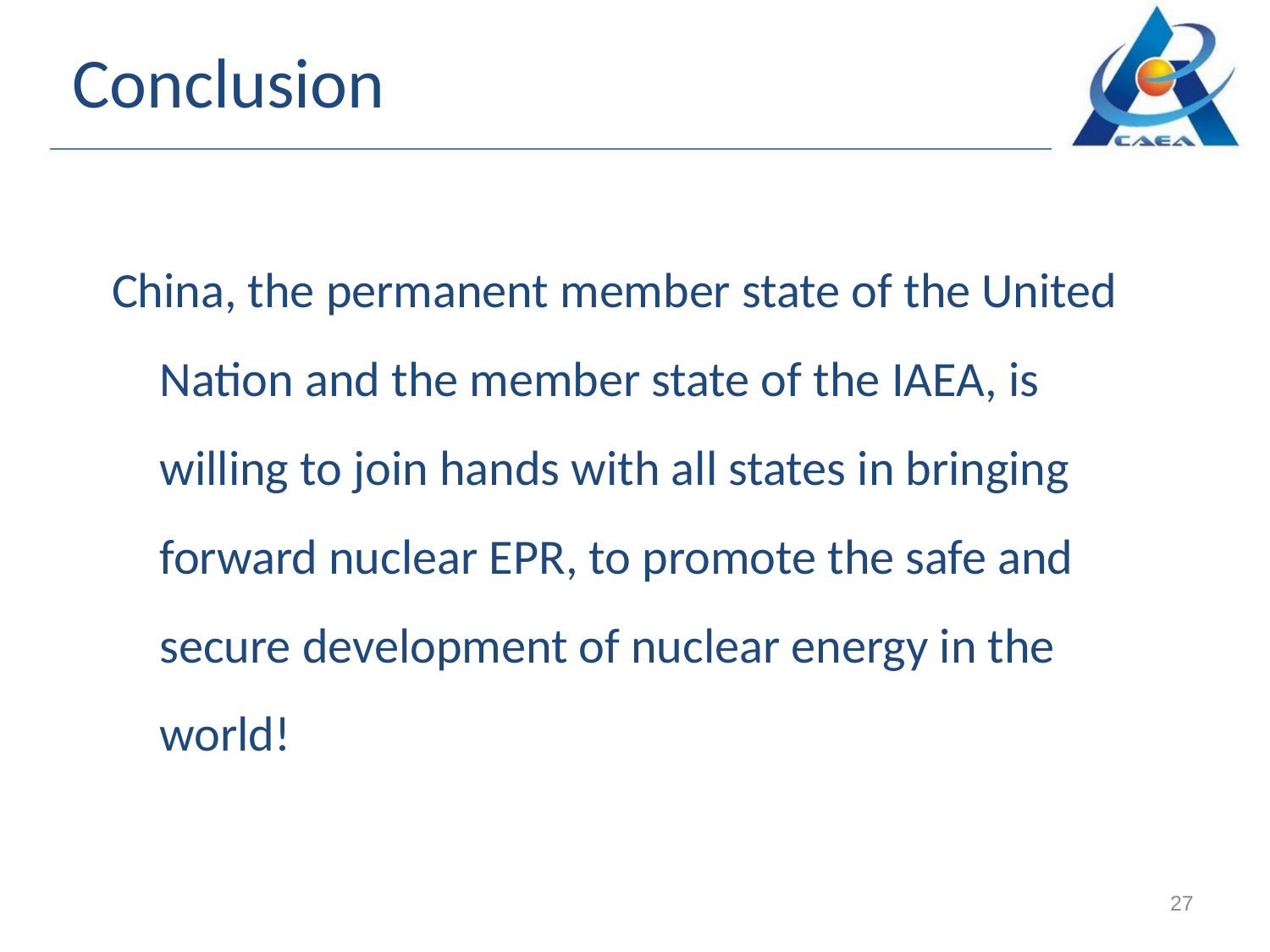

# Conclusion
China, the permanent member state of the United Nation and the member state of the IAEA, is willing to join hands with all states in bringing forward nuclear EPR, to promote the safe and secure development of nuclear energy in the world!
27